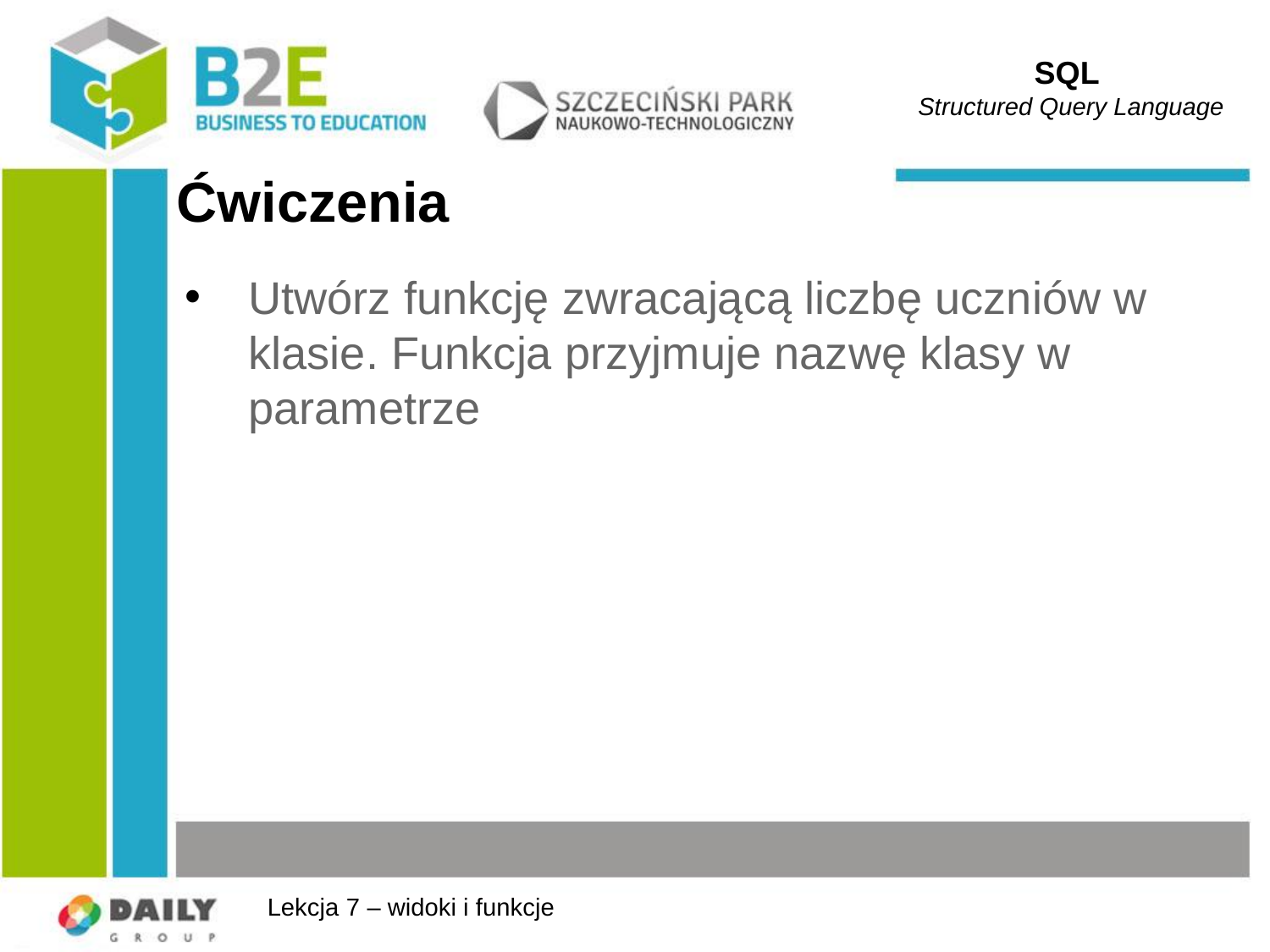

SQL
Structured Query Language
# Ćwiczenia
Utwórz funkcję zwracającą liczbę uczniów w klasie. Funkcja przyjmuje nazwę klasy w parametrze
Lekcja 7 – widoki i funkcje